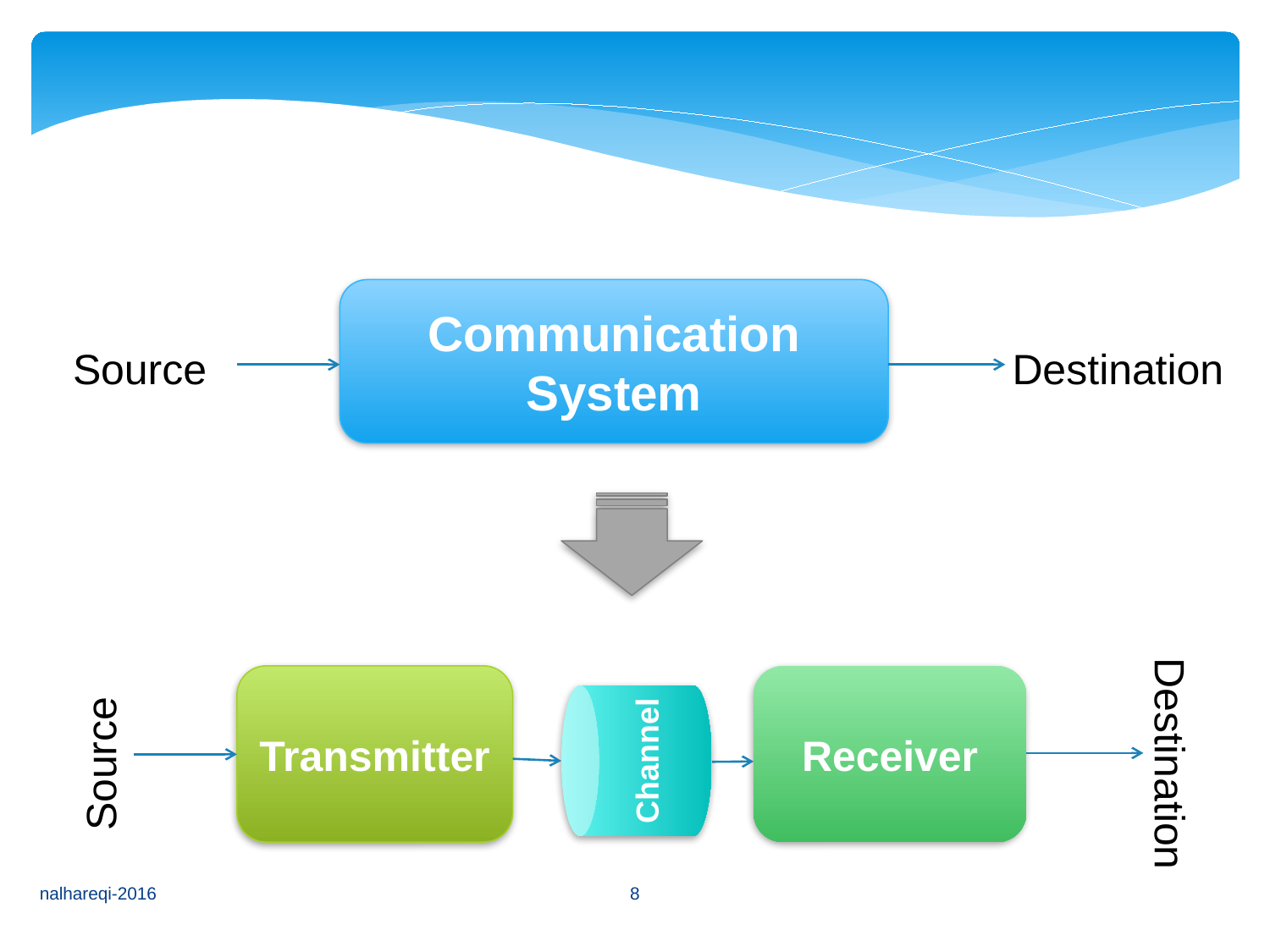

Communication System
Source
Destination

Transmitter
Receiver
Channel
Source
Destination
8
nalhareqi-2016